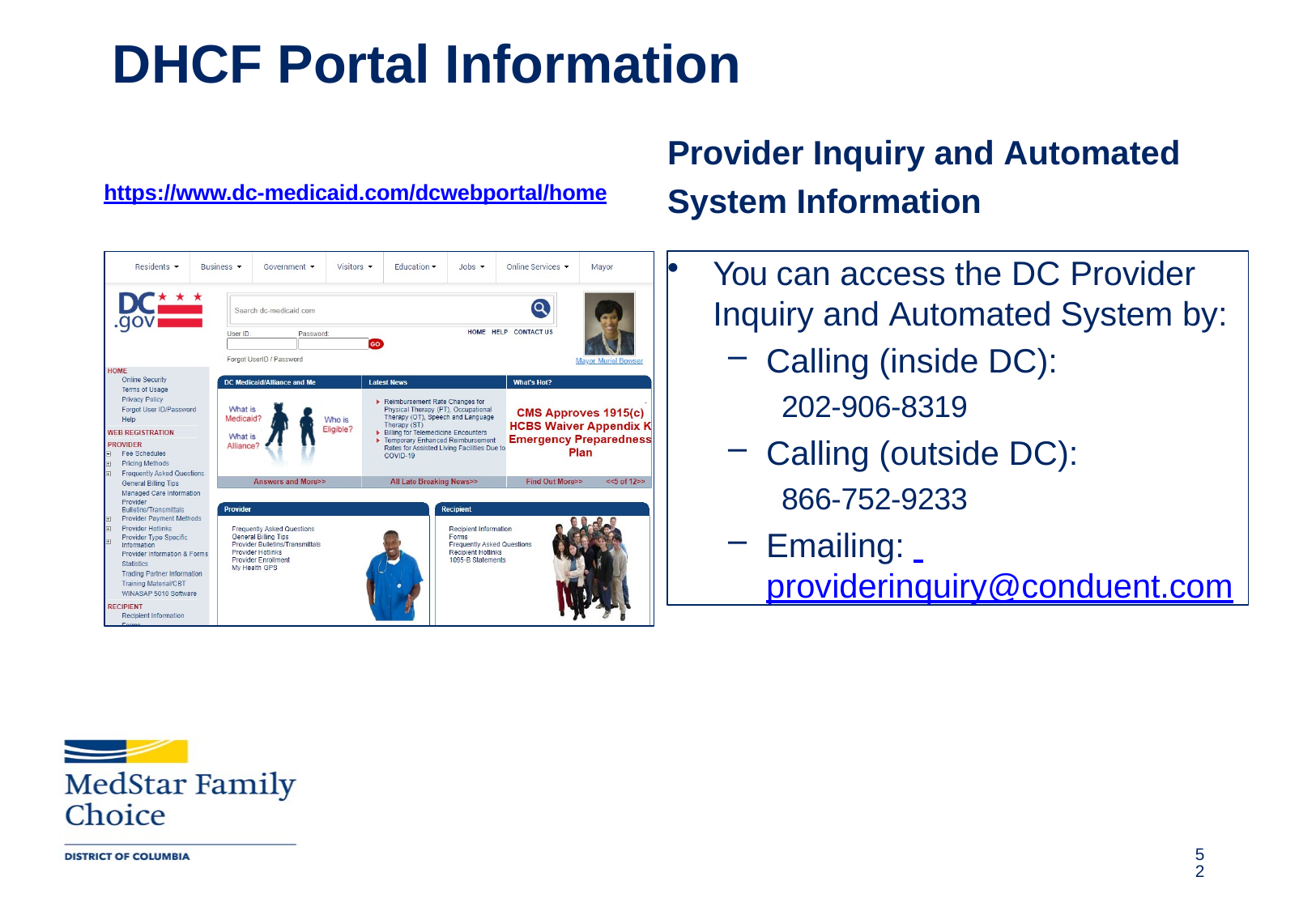

# DHCF Portal Information
Provider Inquiry and Automated
https://www.dc-medicaid.com/dcwebportal/home
System Information
You can access the DC Provider  Inquiry and Automated System by:
Calling (inside DC):
202-906-8319
Calling (outside DC):
866-752-9233
Emailing:  providerinquiry@conduent.com

Draft
52